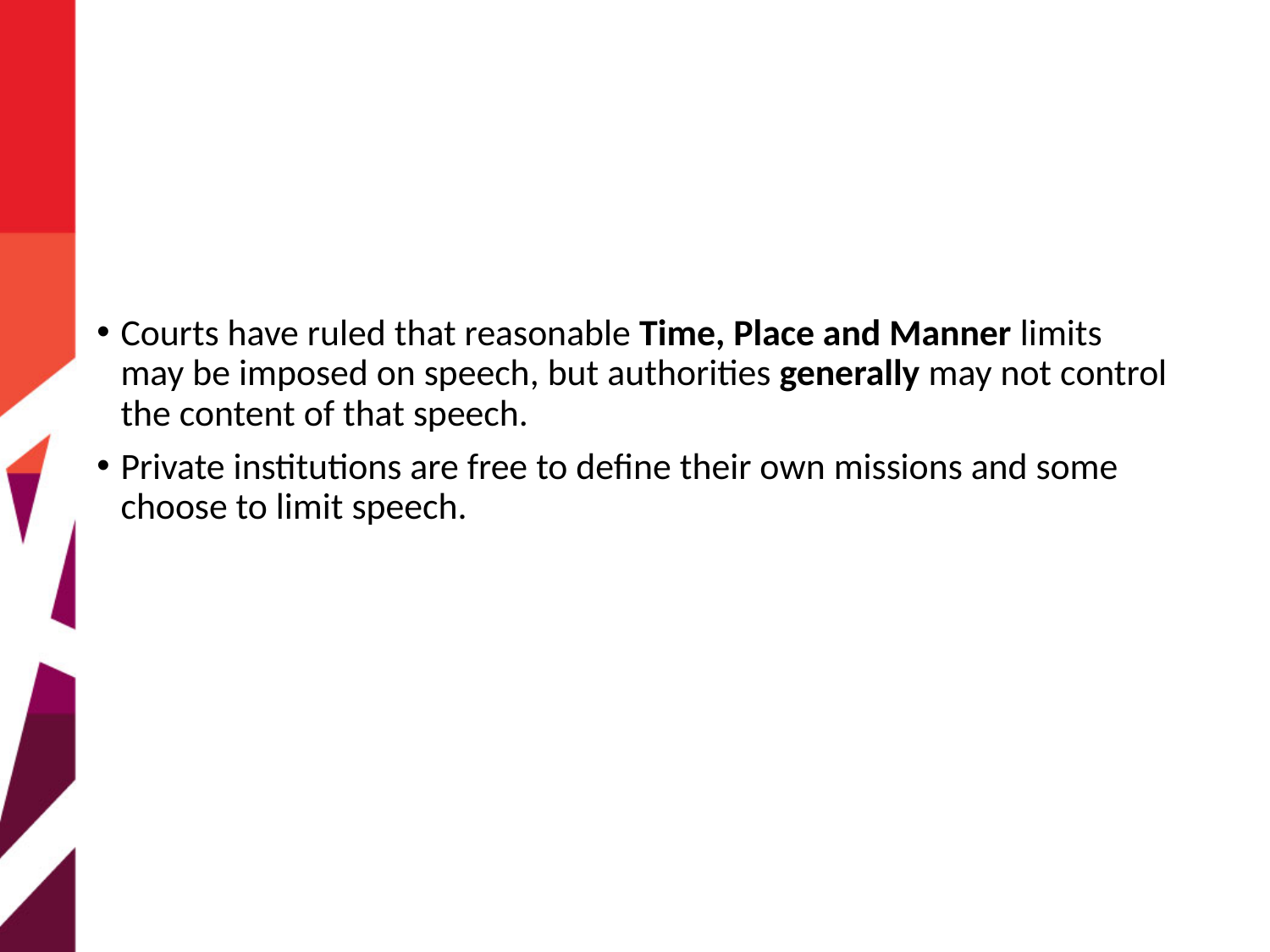

#
Courts have ruled that reasonable Time, Place and Manner limits may be imposed on speech, but authorities generally may not control the content of that speech.
Private institutions are free to define their own missions and some choose to limit speech.